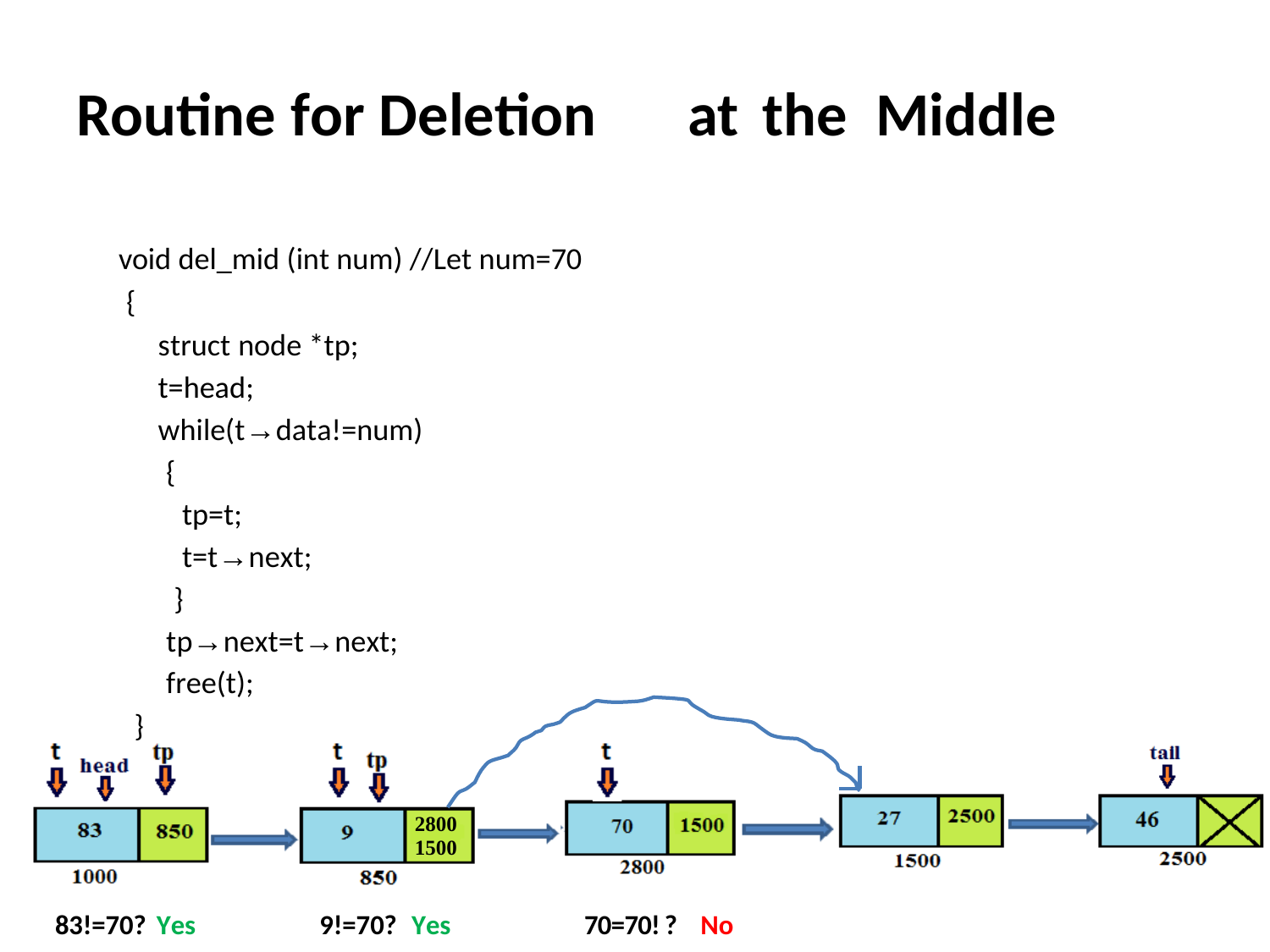

Routine for Deletion
at
the
Middle
void del_mid (int num) //Let num=70
{
struct node *tp;
t=head;
while(t→data!=num)
{
tp=t;
t=t→next;
}
tp→next=t→next;
free(t);
}

2800
1500

70=70! ?
83!=70? Yes
9!=70?  Yes
No